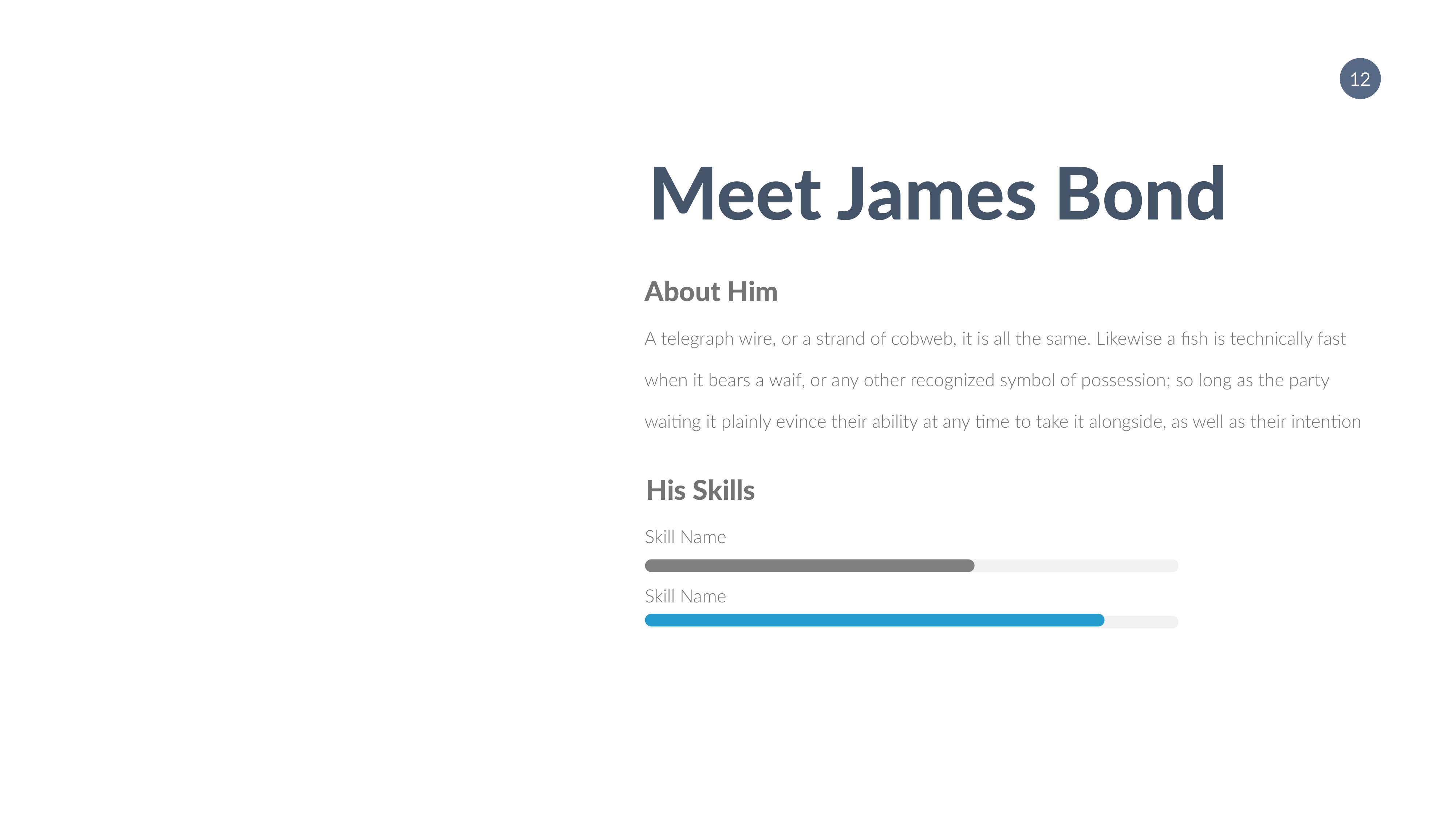

Meet James Bond
About Him
A telegraph wire, or a strand of cobweb, it is all the same. Likewise a fish is technically fast when it bears a waif, or any other recognized symbol of possession; so long as the party waiting it plainly evince their ability at any time to take it alongside, as well as their intention
His Skills
Skill Name

Skill Name